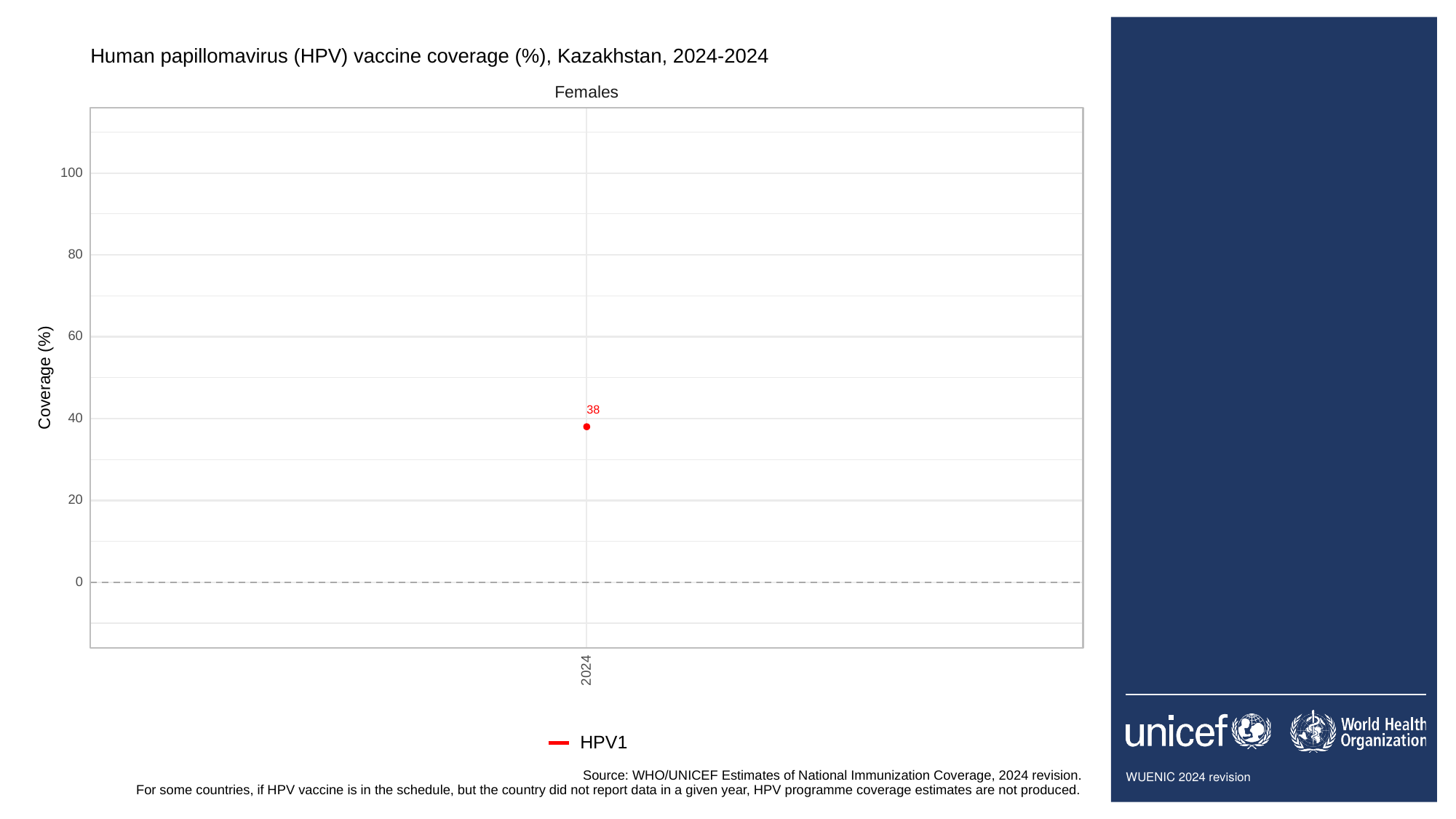

#

Human papillomavirus (HPV) vaccine coverage (%), Kazakhstan, 2024-2024
Females

100

80

60

Coverage (%)

38
40

20

0

2024
HPV1

Source: WHO/UNICEF Estimates of National Immunization Coverage, 2024 revision.
For some countries, if HPV vaccine is in the schedule, but the country did not report data in a given year, HPV programme coverage estimates are not produced.